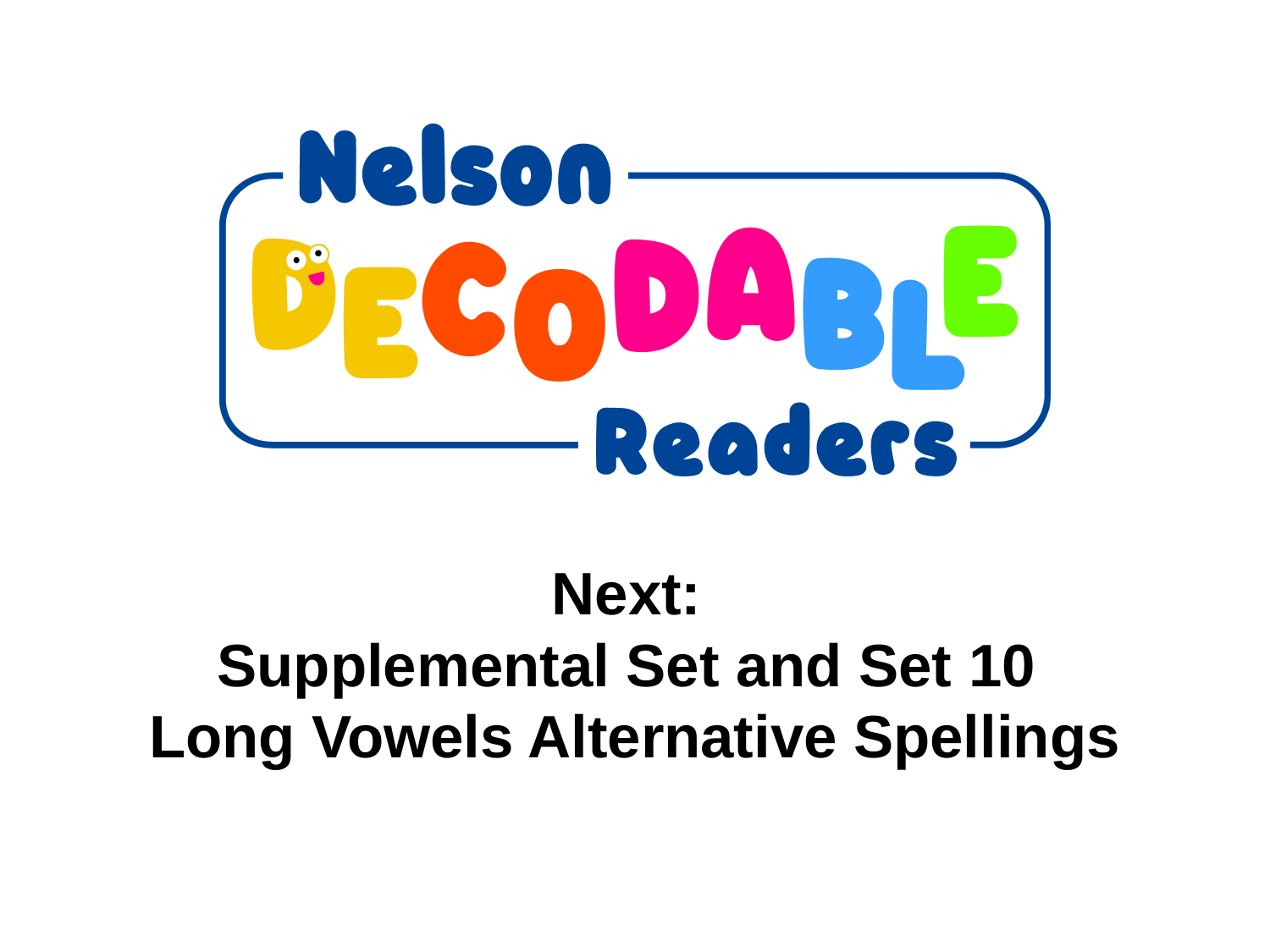

Next:
Supplemental Set and Set 10
Long Vowels Alternative Spellings